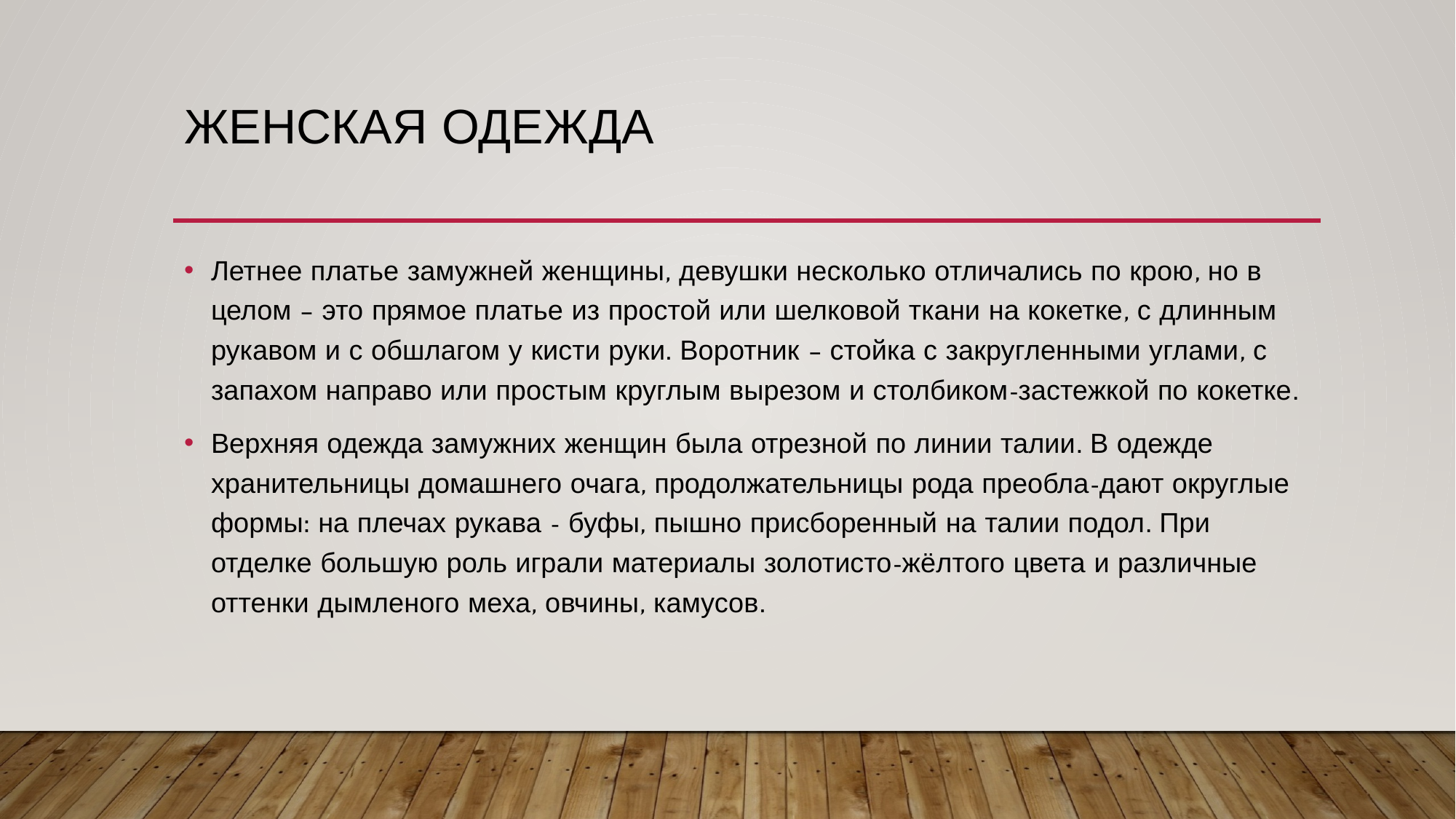

# Женская одежда
Летнее платье замужней женщины, девушки несколько отличались по крою, но в целом – это прямое платье из простой или шелковой ткани на кокетке, с длинным рукавом и с обшлагом у кисти руки. Воротник – стойка с закругленными углами, с запахом направо или простым круглым вырезом и столбиком-застежкой по кокетке.
Верхняя одежда замужних женщин была отрезной по линии талии. В одежде хранительницы домашнего очага, продолжательницы рода преобла-дают округлые формы: на плечах рукава - буфы, пышно присборенный на талии подол. При отделке большую роль играли материалы золотисто-жёлтого цвета и различные оттенки дымленого меха, овчины, камусов.